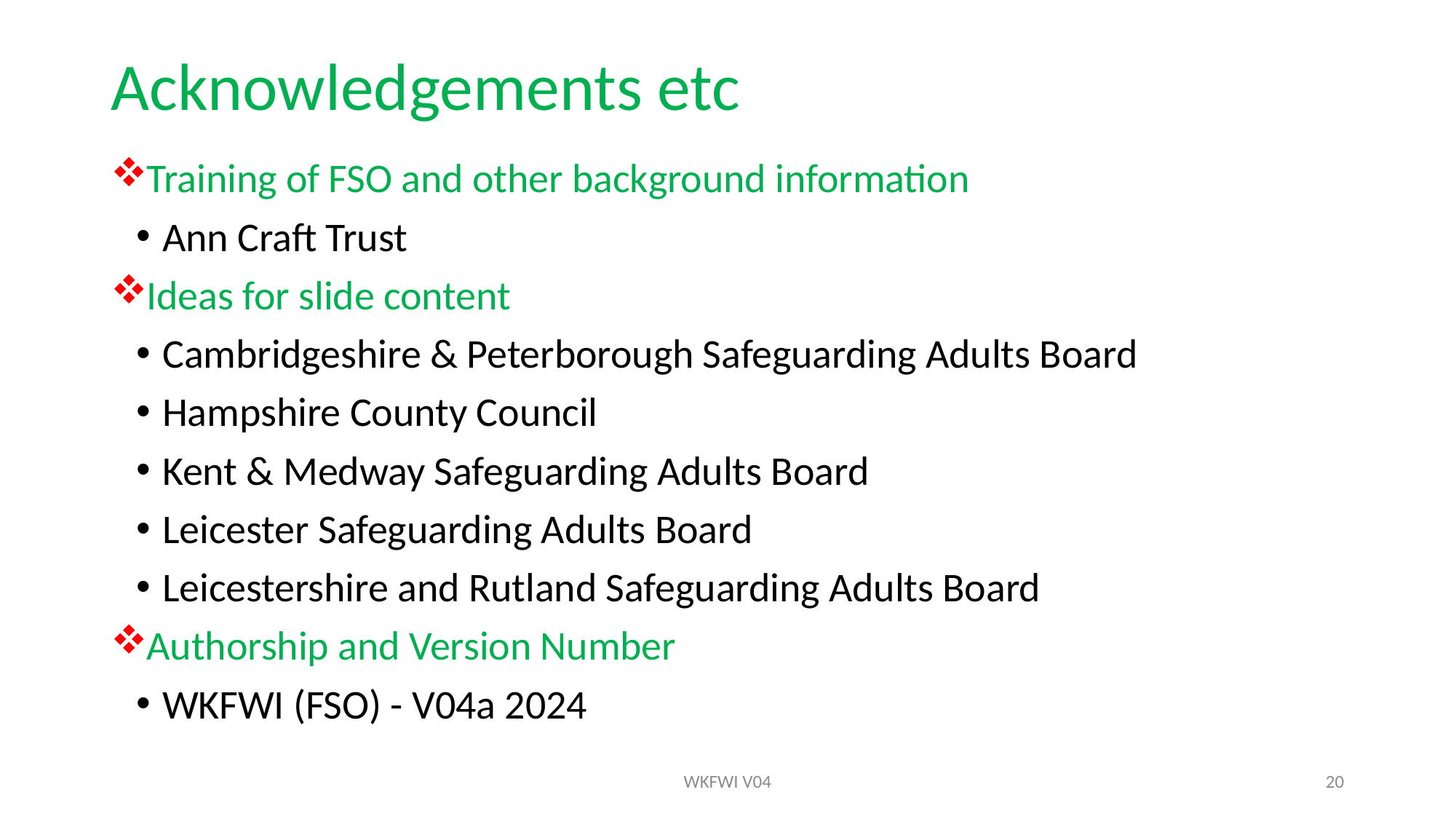

# Acknowledgements etc
Training of FSO and other background information
Ann Craft Trust
Ideas for slide content
Cambridgeshire & Peterborough Safeguarding Adults Board
Hampshire County Council
Kent & Medway Safeguarding Adults Board
Leicester Safeguarding Adults Board
Leicestershire and Rutland Safeguarding Adults Board
Authorship and Version Number
WKFWI (FSO) - V04a 2024

WKFWI V04
20